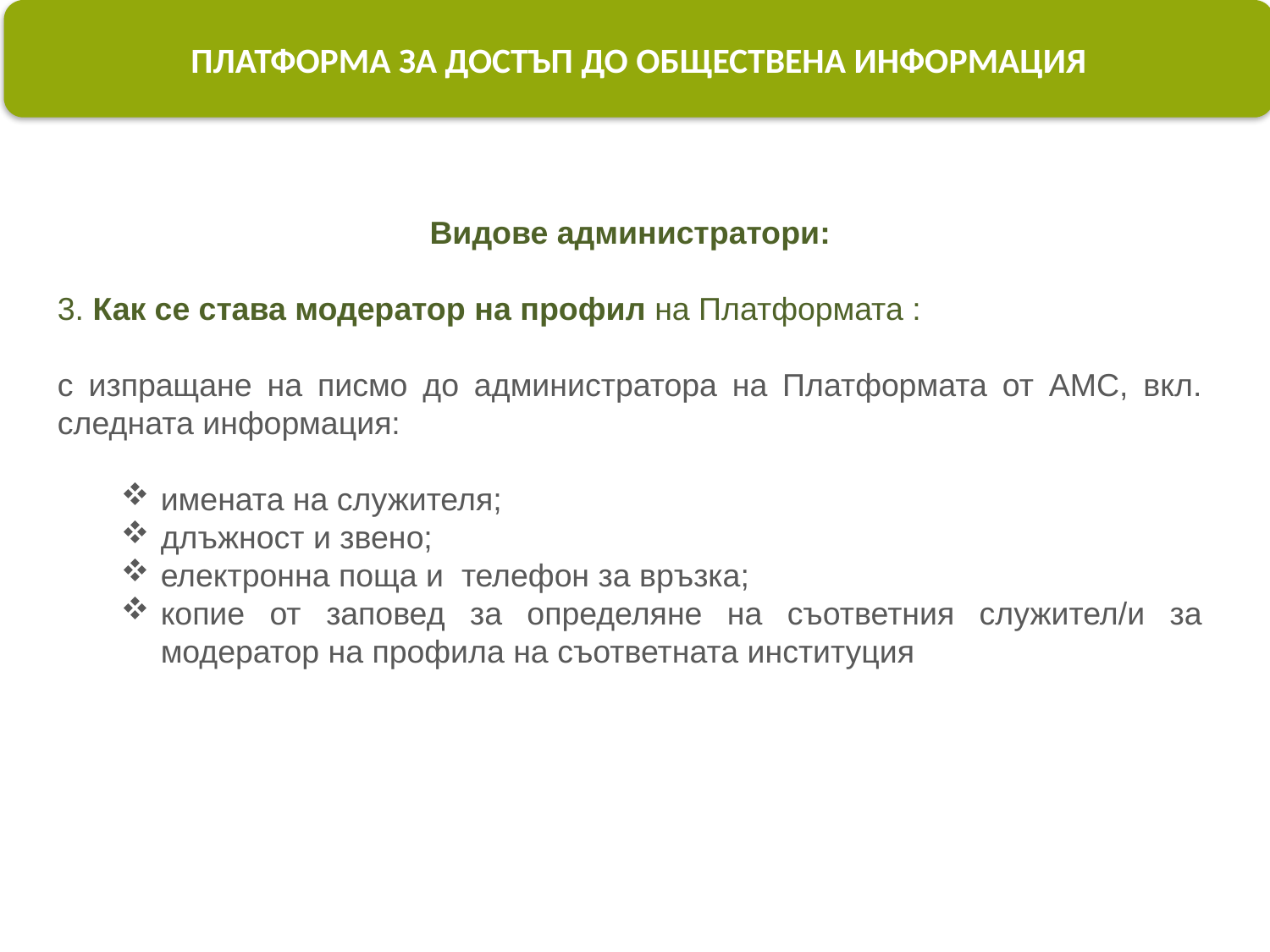

ПЛАТФОРМА ЗА ДОСТЪП ДО ОБЩЕСТВЕНА ИНФОРМАЦИЯ
Видове администратори:

3. Как се става модератор на профил на Платформата :

с изпращане на писмо до администратора на Платформата от АМС, вкл. следната информация:

имената на служителя;
длъжност и звено;
електронна поща и  телефон за връзка;
копие от заповед за определяне на съответния служител/и за модератор на профила на съответната институция